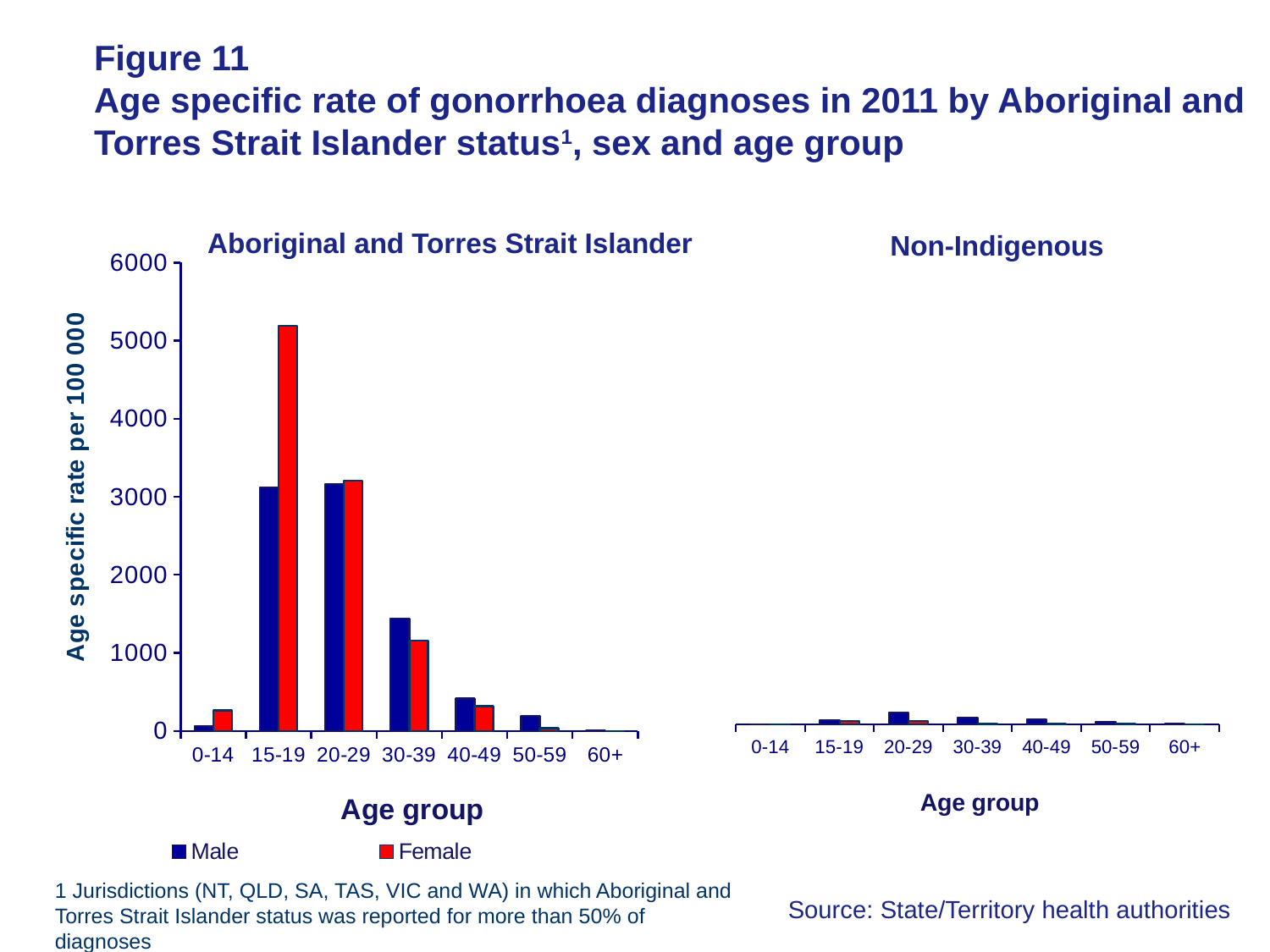

# Figure 11 Age specific rate of gonorrhoea diagnoses in 2011 by Aboriginal and Torres Strait Islander status1, sex and age group
Aboriginal and Torres Strait Islander
Non-Indigenous

### Chart

| Category | Male | Female |
|---|---|---|
| 0-14 | 65.08490621856676 | 261.0404766291997 |
| 15-19 | 3122.687583247003 | 5193.294198529814 |
| 20-29 | 3160.57364927606 | 3205.363396817992 |
| 30-39 | 1437.8272832164728 | 1158.8584625536128 |
| 40-49 | 412.3503972644071 | 318.52848811126074 |
| 50-59 | 194.87333233398294 | 33.57056532832022 |
| 60+ | 10.24170421958215 | 0.0 |

### Chart

| Category | Male | Female |
|---|---|---|
| 0-14 | 0.22368078664058957 | 1.652573883824056 |
| 15-19 | 54.1812775511795 | 47.071942380286394 |
| 20-29 | 157.53461913055213 | 45.72899553174346 |
| 30-39 | 90.99997571926401 | 13.633251086270542 |
| 40-49 | 62.92919035875767 | 6.03952622391989 |
| 50-59 | 31.535470003734126 | 4.4189666467444875 |
| 60+ | 7.953607077774581 | 0.8977162788417246 |
1 Jurisdictions (NT, QLD, SA, TAS, VIC and WA) in which Aboriginal and Torres Strait Islander status was reported for more than 50% of diagnoses
 Source: State/Territory health authorities